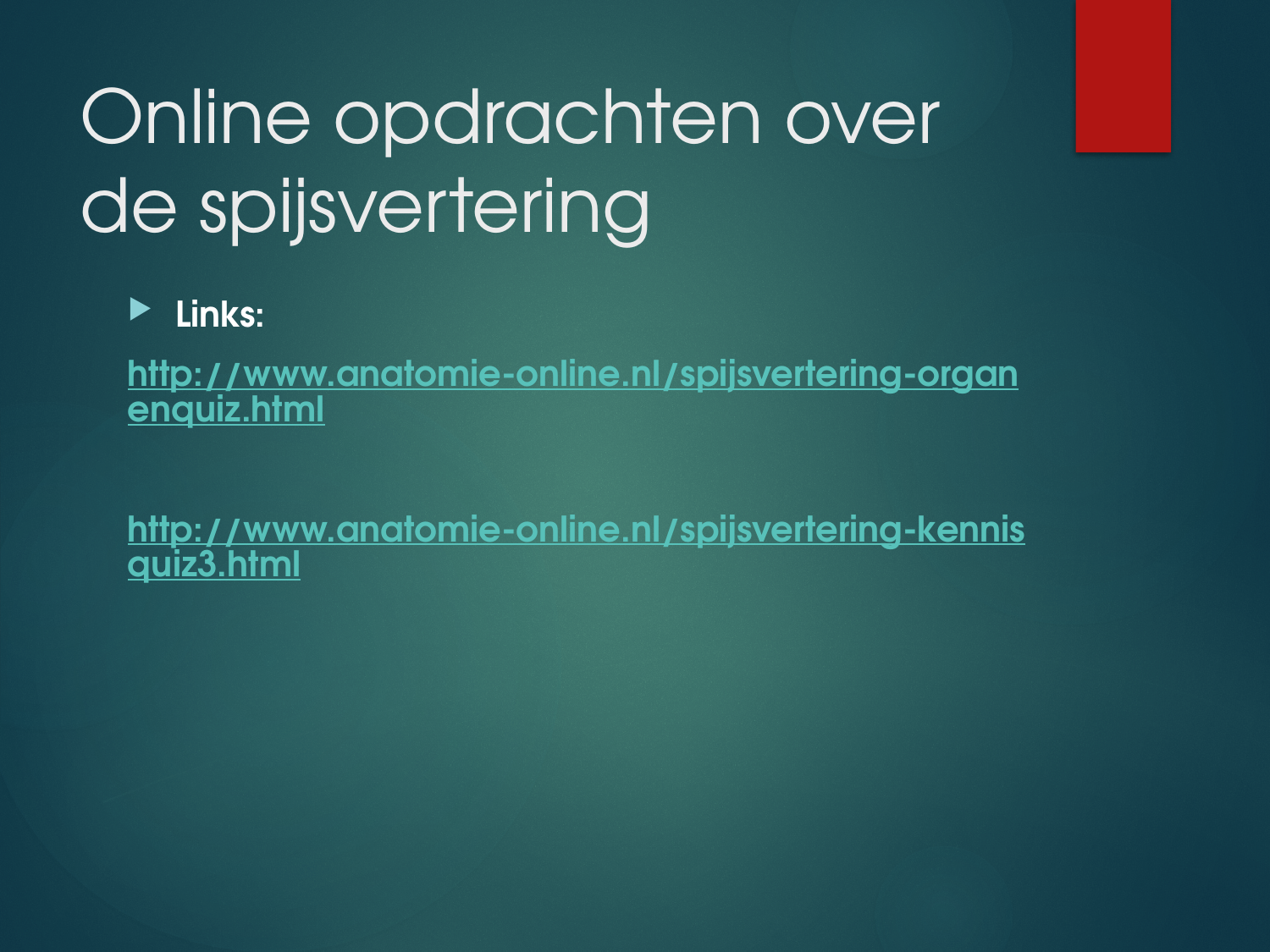

# Online opdrachten over de spijsvertering
Links:
http://www.anatomie-online.nl/spijsvertering-organenquiz.html

http://www.anatomie-online.nl/spijsvertering-kennisquiz3.html